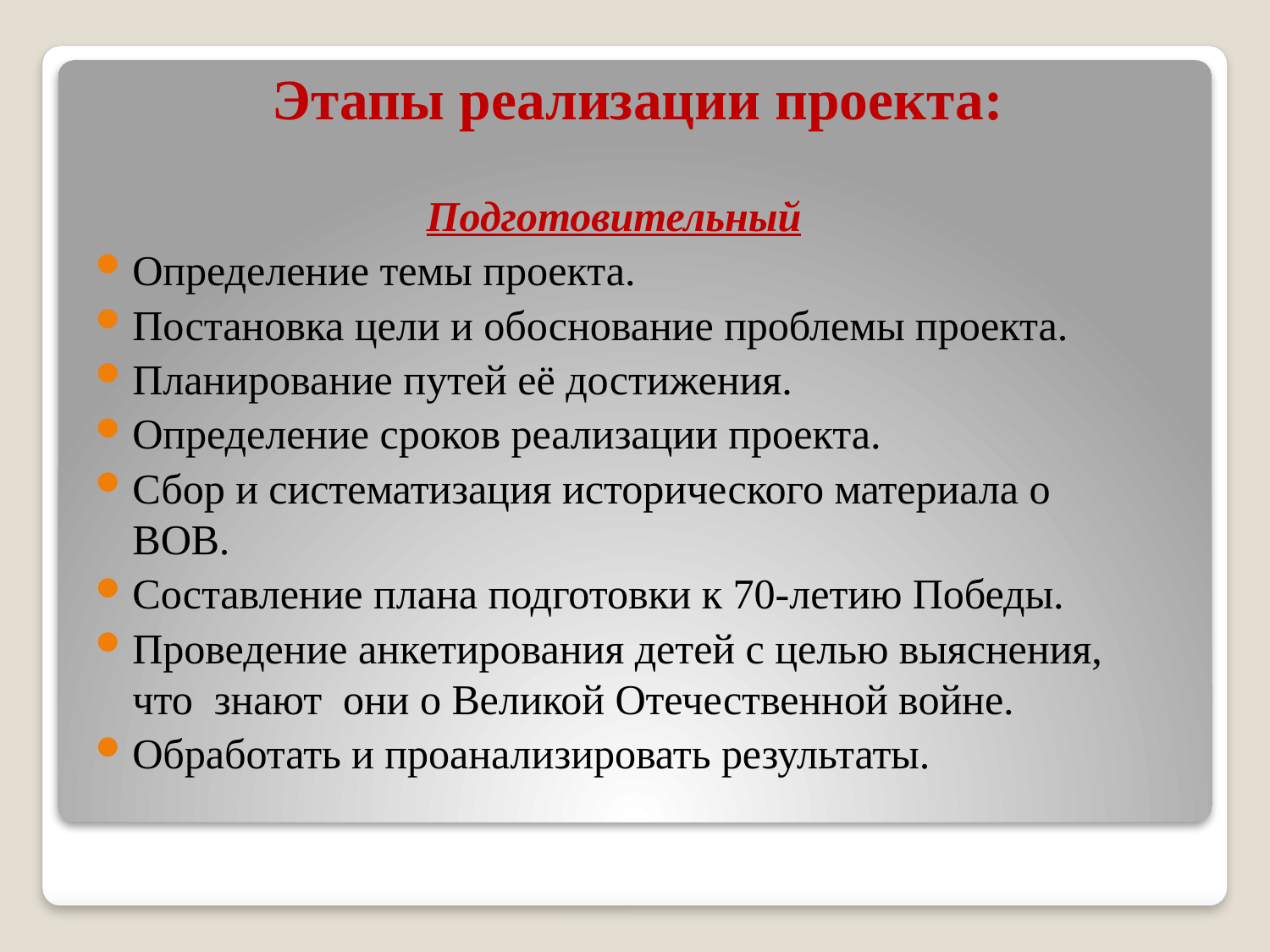

# Этапы реализации проекта:
Подготовительный
Определение темы проекта.
Постановка цели и обоснование проблемы проекта.
Планирование путей её достижения.
Определение сроков реализации проекта.
Сбор и систематизация исторического материала о ВОВ.
Составление плана подготовки к 70-летию Победы.
Проведение анкетирования детей с целью выяснения, что  знают  они о Великой Отечественной войне.
Обработать и проанализировать результаты.